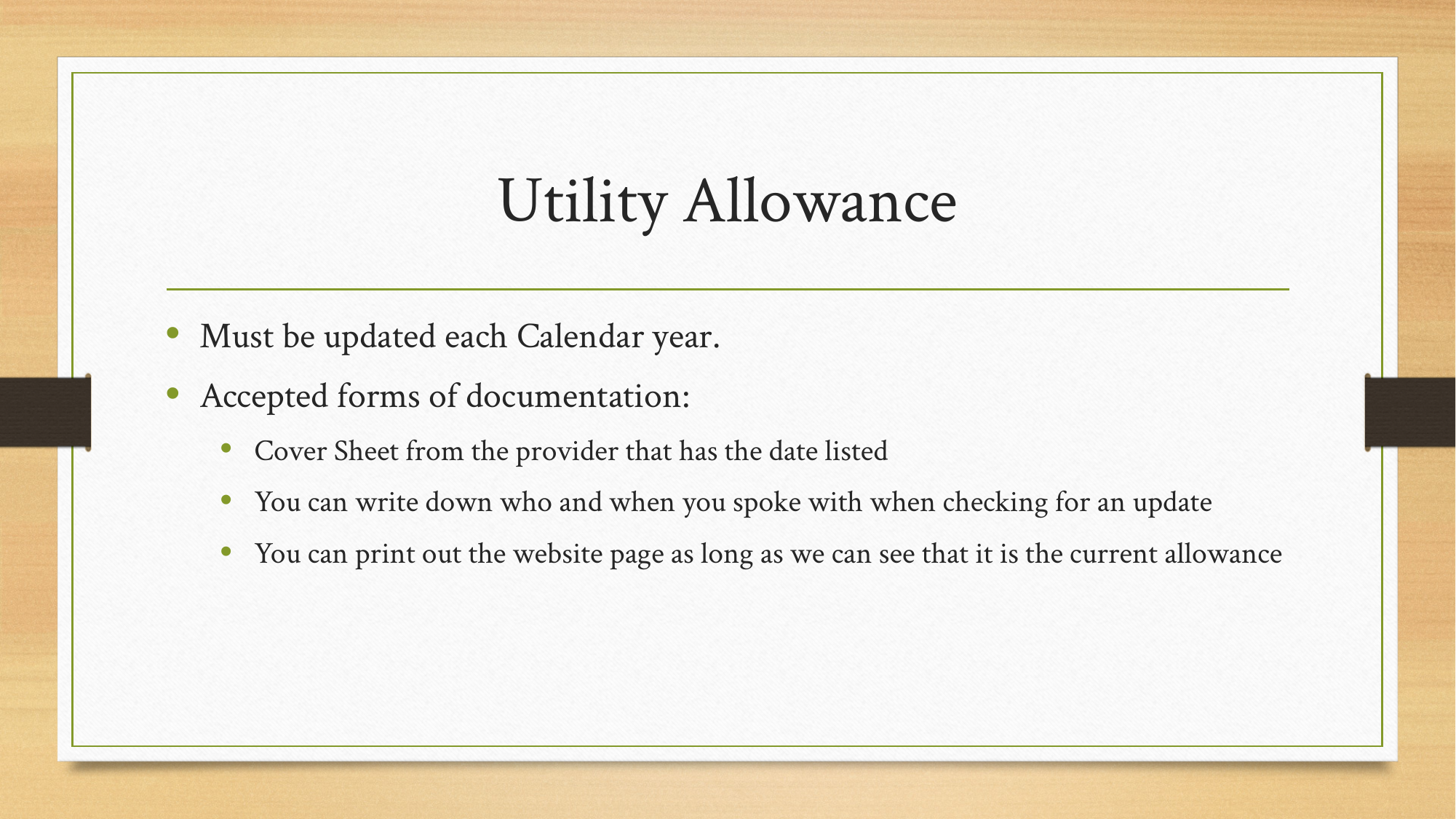

# Utility Allowance
Must be updated each Calendar year.
Accepted forms of documentation:
Cover Sheet from the provider that has the date listed
You can write down who and when you spoke with when checking for an update
You can print out the website page as long as we can see that it is the current allowance